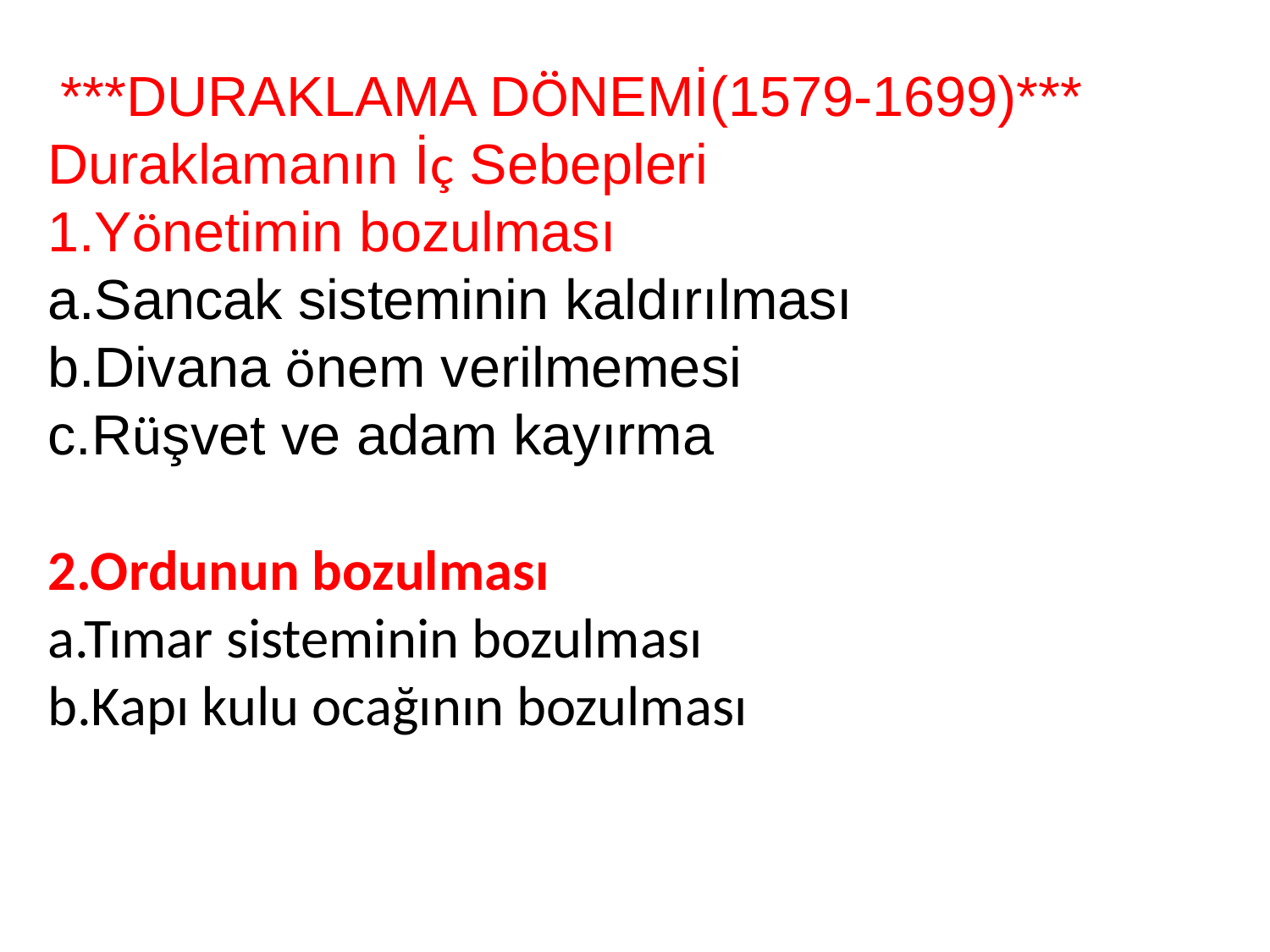

***DURAKLAMA DÖNEMİ(1579-1699)***
Duraklamanın İç Sebepleri
1.Yönetimin bozulması
a.Sancak sisteminin kaldırılması
b.Divana önem verilmemesi
c.Rüşvet ve adam kayırma

2.Ordunun bozulması
a.Tımar sisteminin bozulması
b.Kapı kulu ocağının bozulması